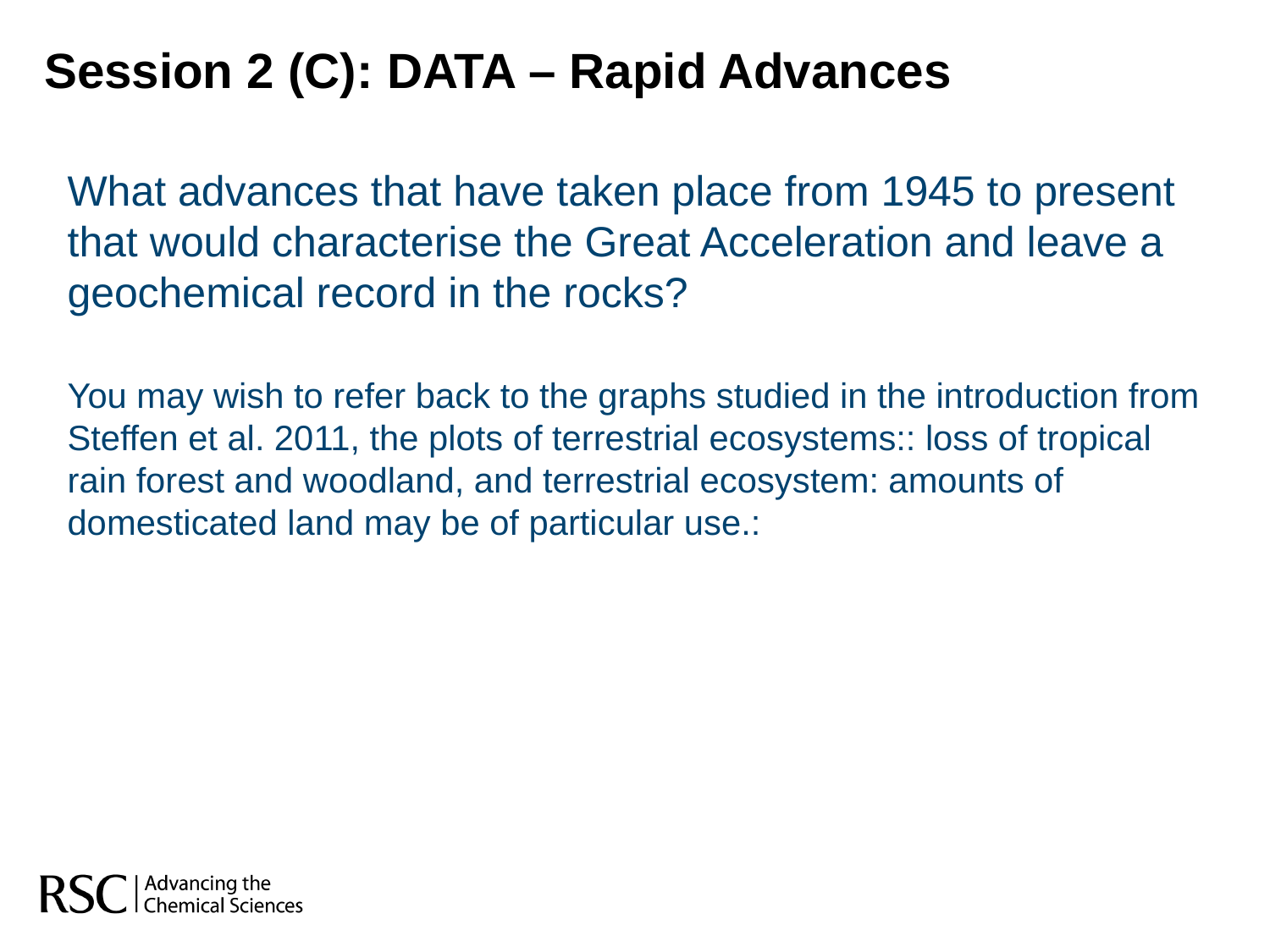

Session 2 (C): DATA – Rapid Advances
What advances that have taken place from 1945 to present that would characterise the Great Acceleration and leave a geochemical record in the rocks?

You may wish to refer back to the graphs studied in the introduction from Steffen et al. 2011, the plots of terrestrial ecosystems:: loss of tropical rain forest and woodland, and terrestrial ecosystem: amounts of domesticated land may be of particular use.: